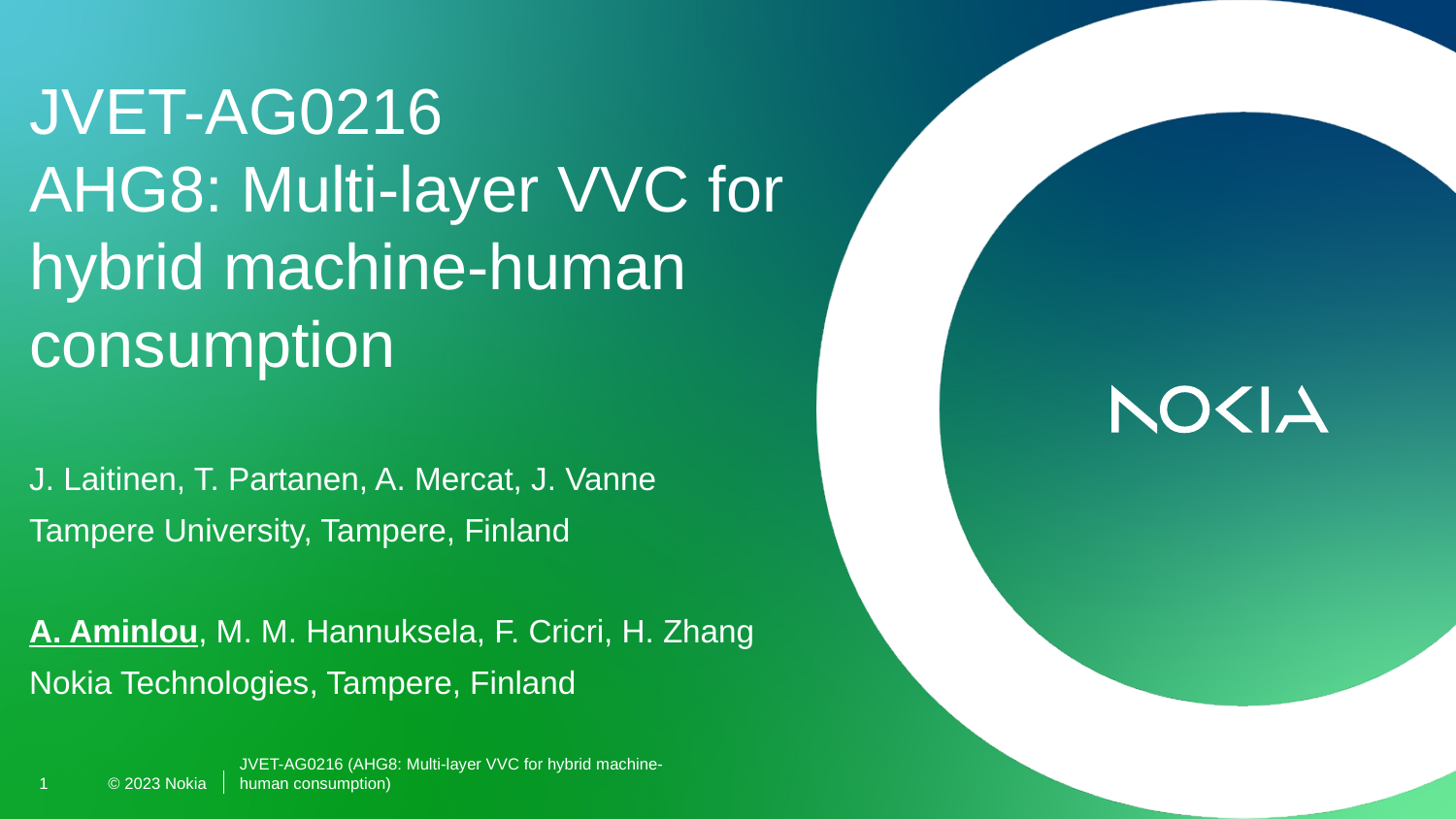

# JVET-AG0216 AHG8: Multi-layer VVC for hybrid machine-human consumption
J. Laitinen, T. Partanen, A. Mercat, J. Vanne
Tampere University, Tampere, Finland

A. Aminlou, M. M. Hannuksela, F. Cricri, H. Zhang
Nokia Technologies, Tampere, Finland

JVET-AG0216 (AHG8: Multi-layer VVC for hybrid machine-human consumption)